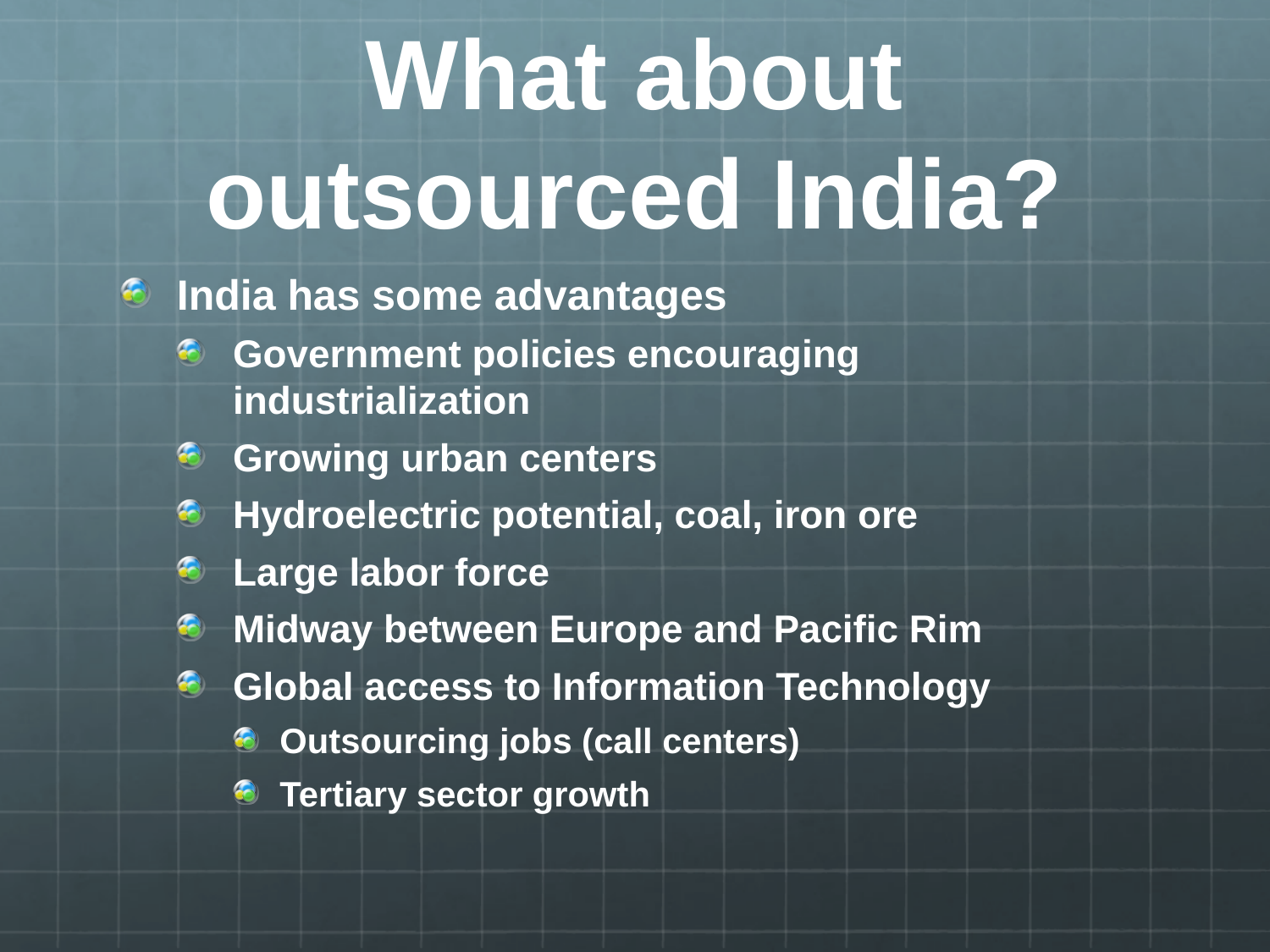

# What about outsourced India?
India has some advantages
Government policies encouraging industrialization
Growing urban centers
Hydroelectric potential, coal, iron ore
Large labor force
Midway between Europe and Pacific Rim
Global access to Information Technology
Outsourcing jobs (call centers)
Tertiary sector growth